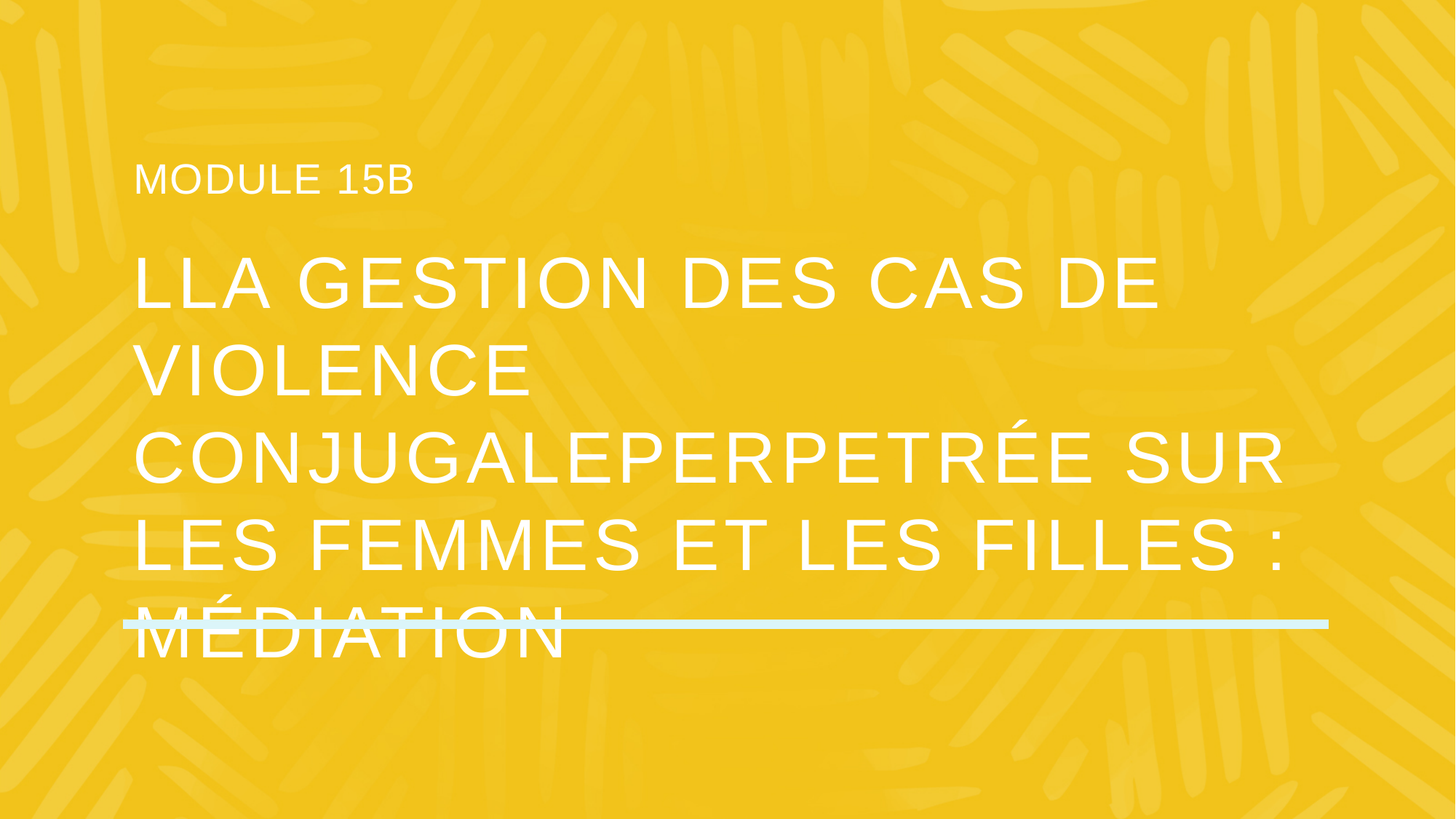

MODULE 15B
# Lla GESTION DES CAS de violence conjugaleperpetrée sur les femmes et les filles : MÉDIATION